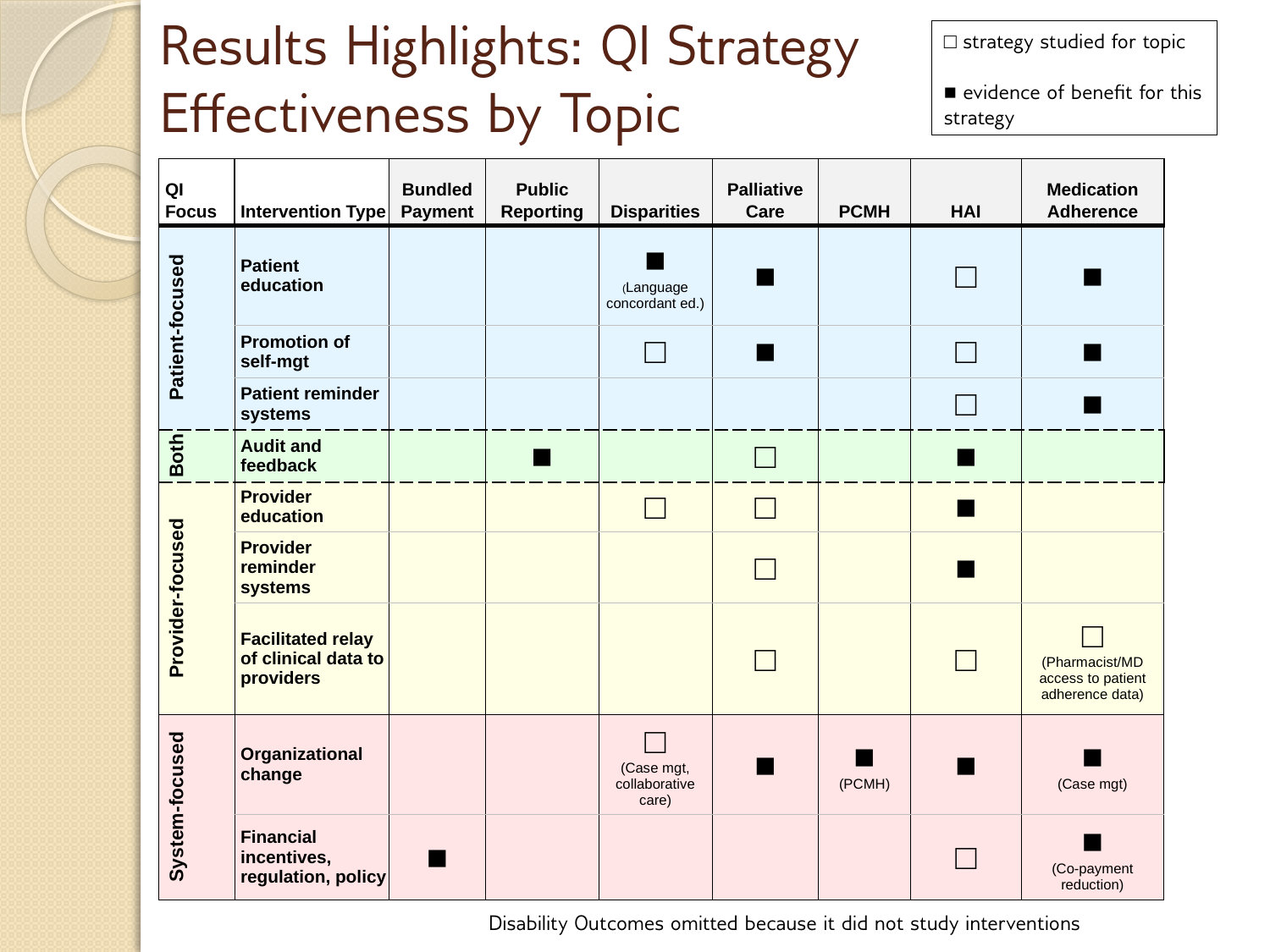

# Results Highlights: QI Strategy Effectiveness by Topic
□ strategy studied for topic

■ evidence of benefit for this strategy
| QI Focus | Intervention Type | Bundled Payment | Public Reporting | Disparities | Palliative Care | PCMH | HAI | Medication Adherence |
| --- | --- | --- | --- | --- | --- | --- | --- | --- |
| Patient-focused | Patient education |  |  | ■ (Language concordant ed.) | ■ |  | □ | ■ |
|  | Promotion of self-mgt |  |  | □ | ■ |  | □ | ■ |
|  | Patient reminder systems |  |  |  |  |  | □ | ■ |
| Both | Audit and feedback |  | ■ |  | □ |  | ■ |  |
| Provider-focused | Provider education |  |  | □ | □ |  | ■ |  |
|  | Provider reminder systems |  |  |  | □ |  | ■ |  |
|  | Facilitated relay of clinical data to providers |  |  |  | □ |  | □ | □ (Pharmacist/MD access to patient adherence data) |
| System-focused | Organizational change |  |  | □ (Case mgt, collaborative care) | ■ | ■ (PCMH) | ■ | ■ (Case mgt) |
|  | Financial incentives, regulation, policy | ■ |  |  |  |  | □ | ■ (Co-payment reduction) |
Disability Outcomes omitted because it did not study interventions